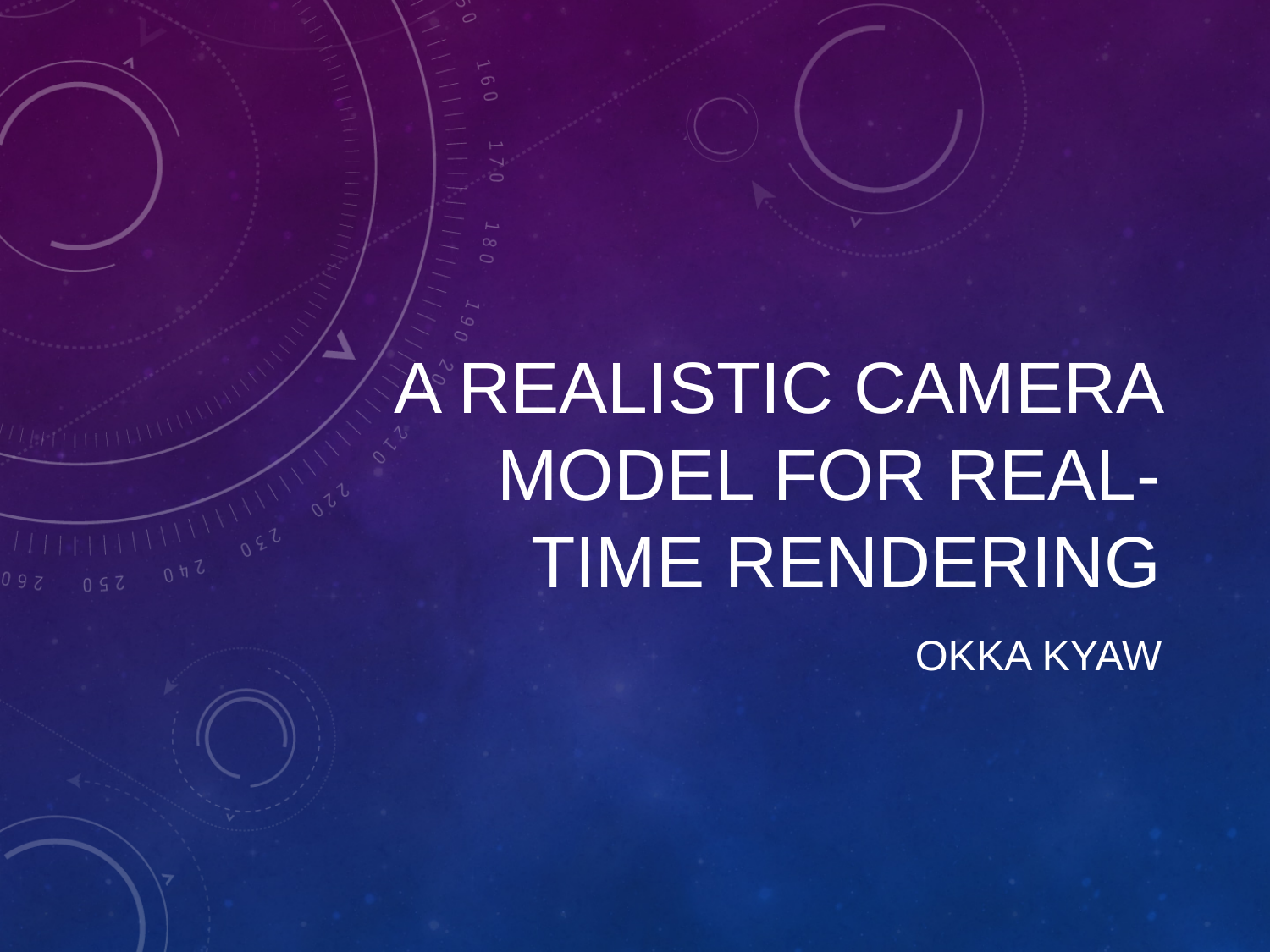

# A Realistic Camera Model for Real-time Rendering
Okka Kyaw